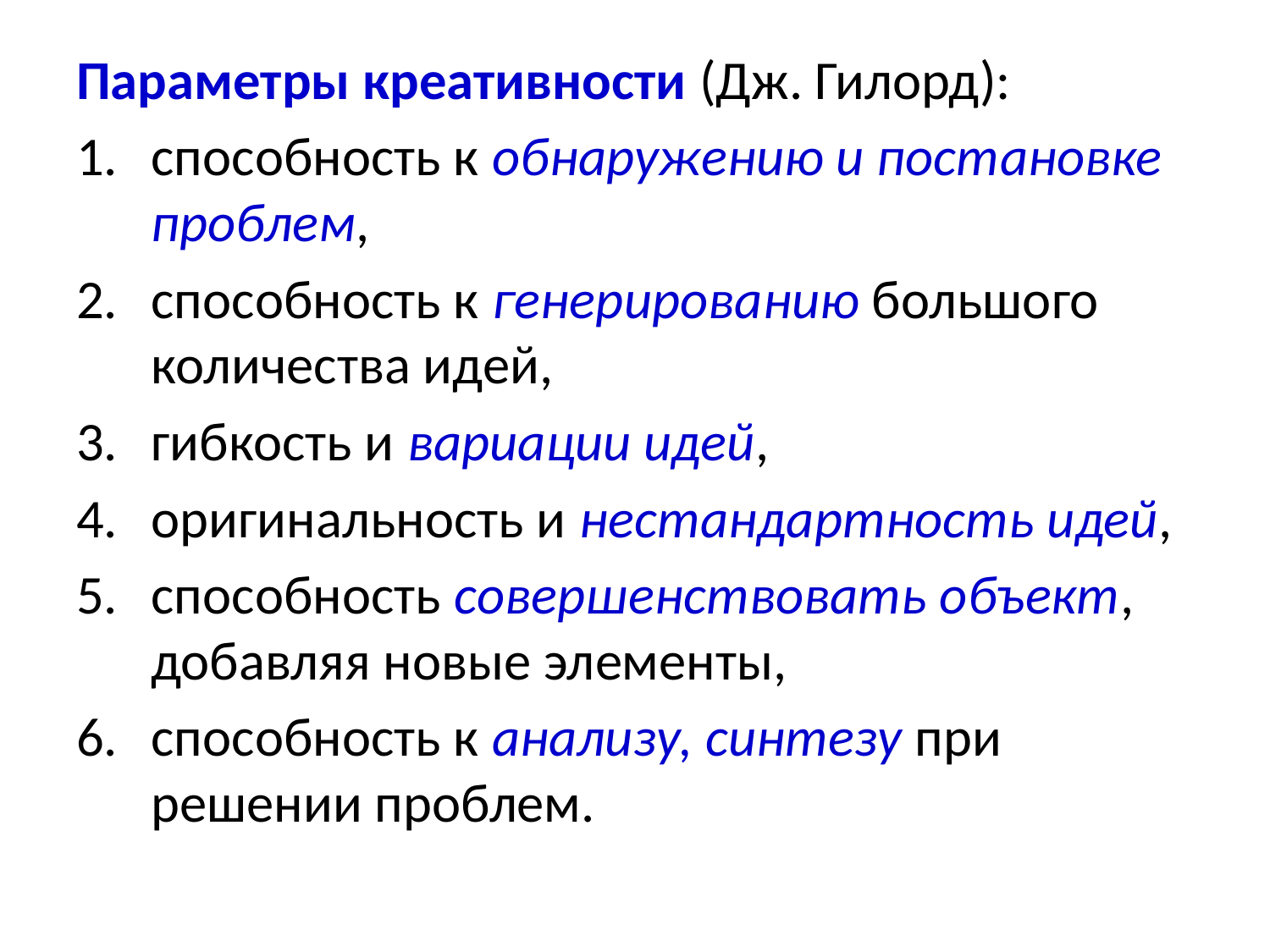

# Параметры креативности (Дж. Гилорд):
способность к обнаружению и постановке проблем,
способность к генерированию большого количества идей,
гибкость и вариации идей,
оригинальность и нестандартность идей,
способность совершенствовать объект, добавляя новые элементы,
способность к анализу, синтезу при решении проблем.